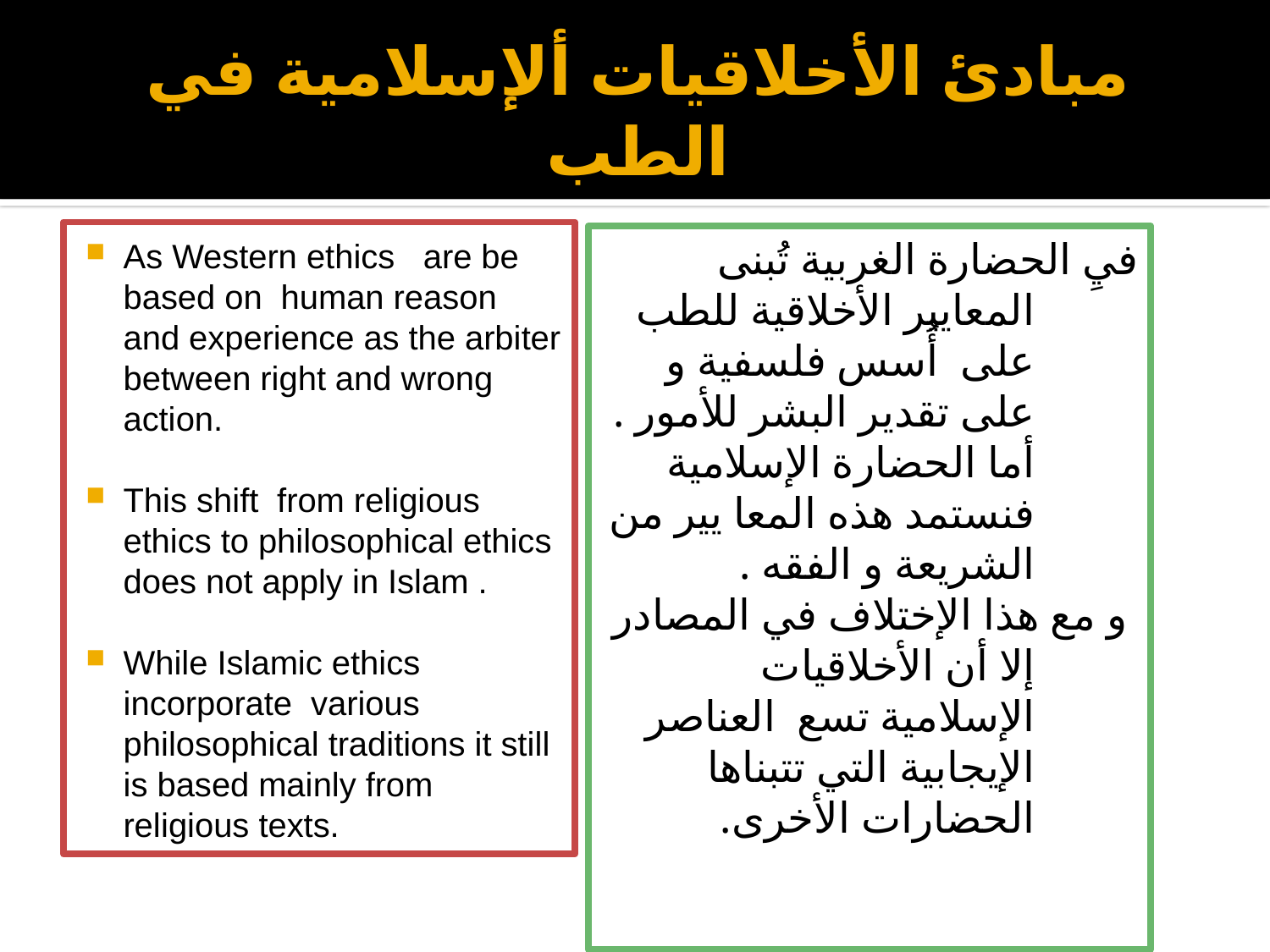

# مبادئ الأخلاقيات ألإسلامية في الطب
As Western ethics   are be based on  human reason and experience as the arbiter between right and wrong action.

This shift  from religious ethics to philosophical ethics does not apply in Islam .

While Islamic ethics incorporate  various philosophical traditions it still is based mainly from religious texts.
فيِ الحضارة الغربية تُبنى المعايير الأخلاقية للطب على  أُسس فلسفية و على تقدير البشر للأمور . أما الحضارة الإسلامية فنستمد هذه المعا يير من الشريعة و الفقه .
 و مع هذا الإختلاف في المصادر إلا أن الأخلاقيات الإسلامية تسع  العناصر الإيجابية التي تتبناها الحضارات الأخرى.